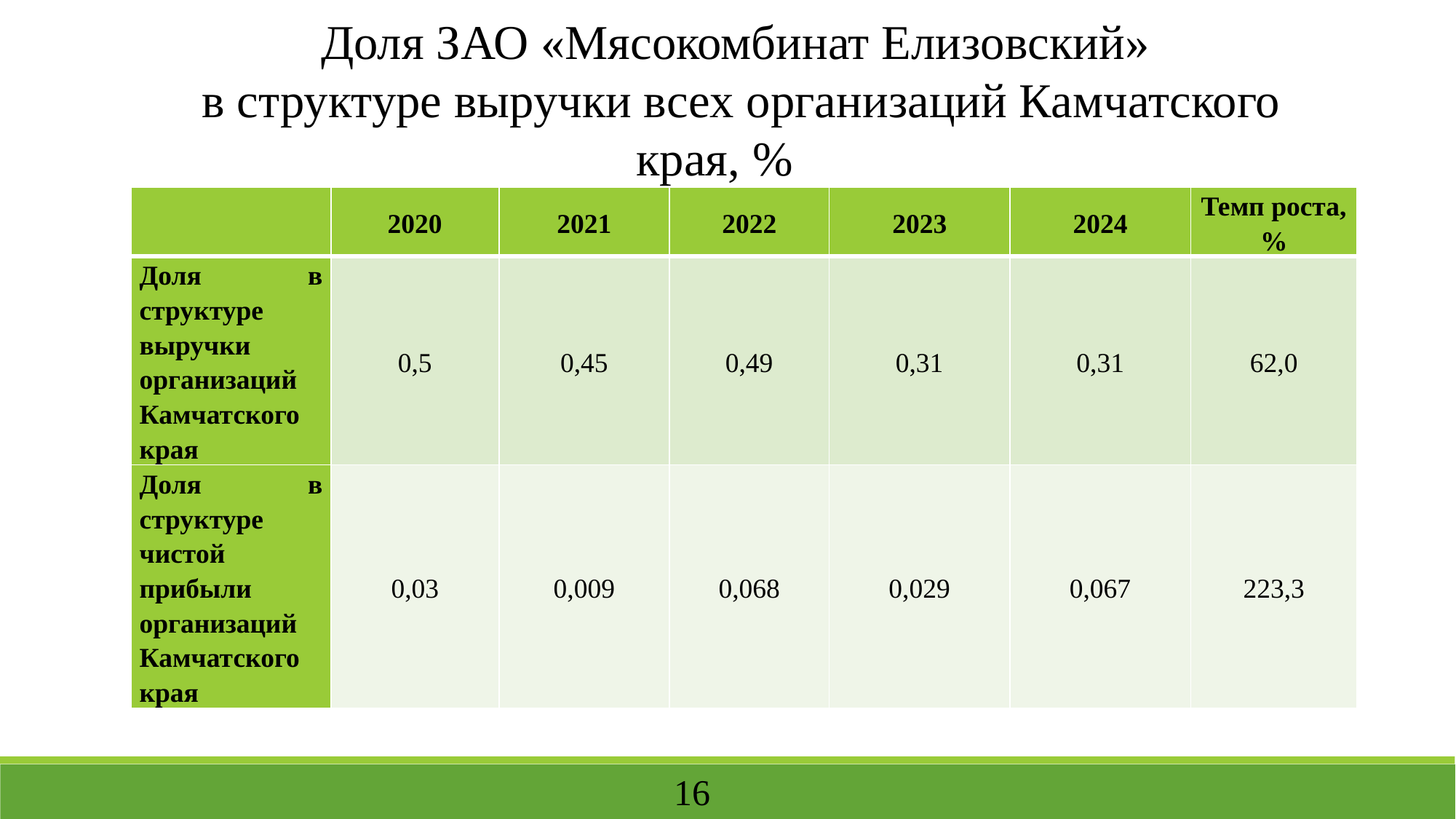

Доля ЗАО «Мясокомбинат Елизовский»
в структуре выручки всех организаций Камчатского края, %
|  | 2020 | 2021 | 2022 | 2023 | 2024 | Темп роста, % |
| --- | --- | --- | --- | --- | --- | --- |
| Доля в структуре выручки организаций Камчатского края | 0,5 | 0,45 | 0,49 | 0,31 | 0,31 | 62,0 |
| Доля в структуре чистой прибыли организаций Камчатского края | 0,03 | 0,009 | 0,068 | 0,029 | 0,067 | 223,3 |
16